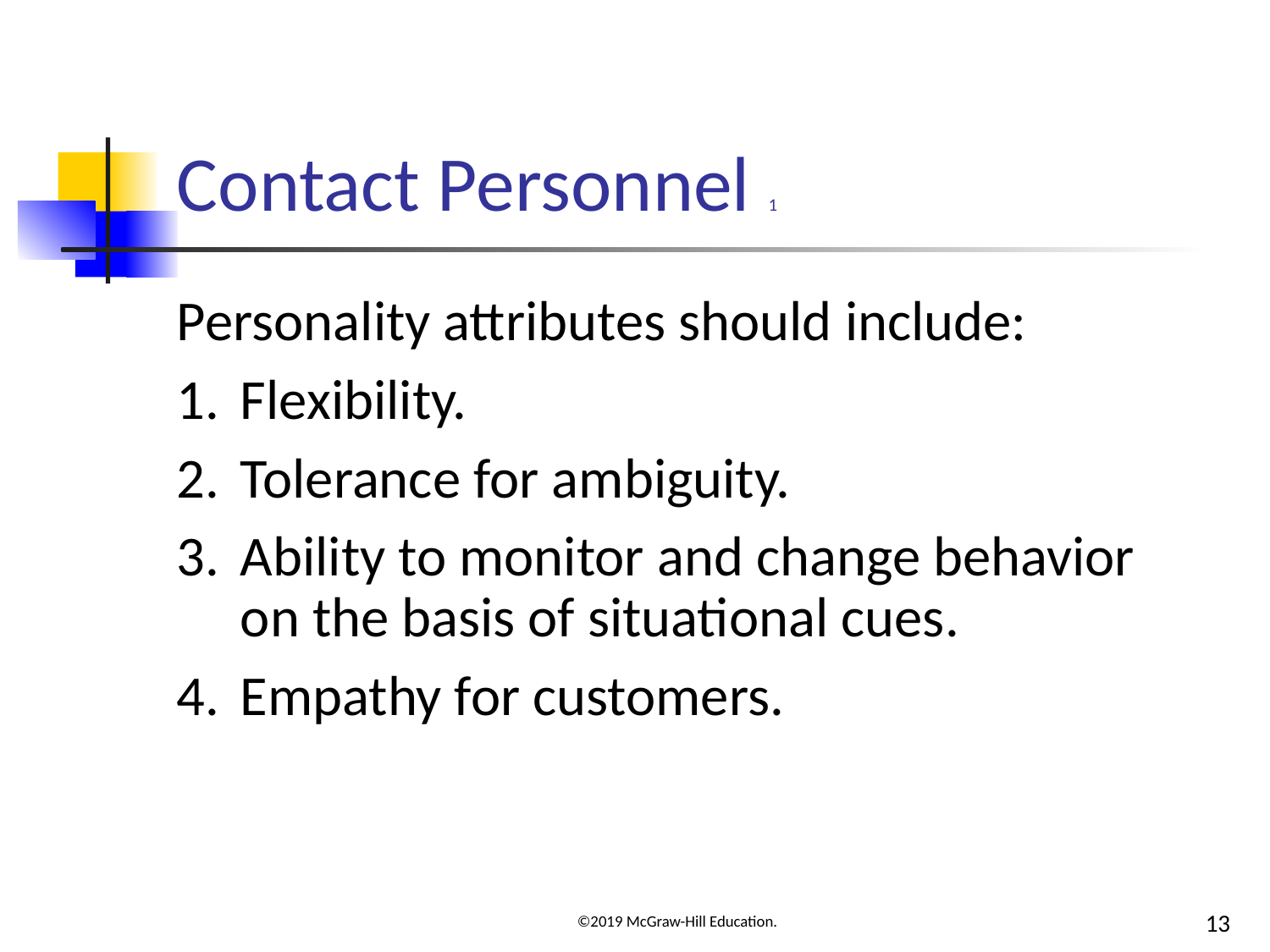

# Contact Personnel 1
Personality attributes should include:
Flexibility.
Tolerance for ambiguity.
Ability to monitor and change behavior on the basis of situational cues.
Empathy for customers.